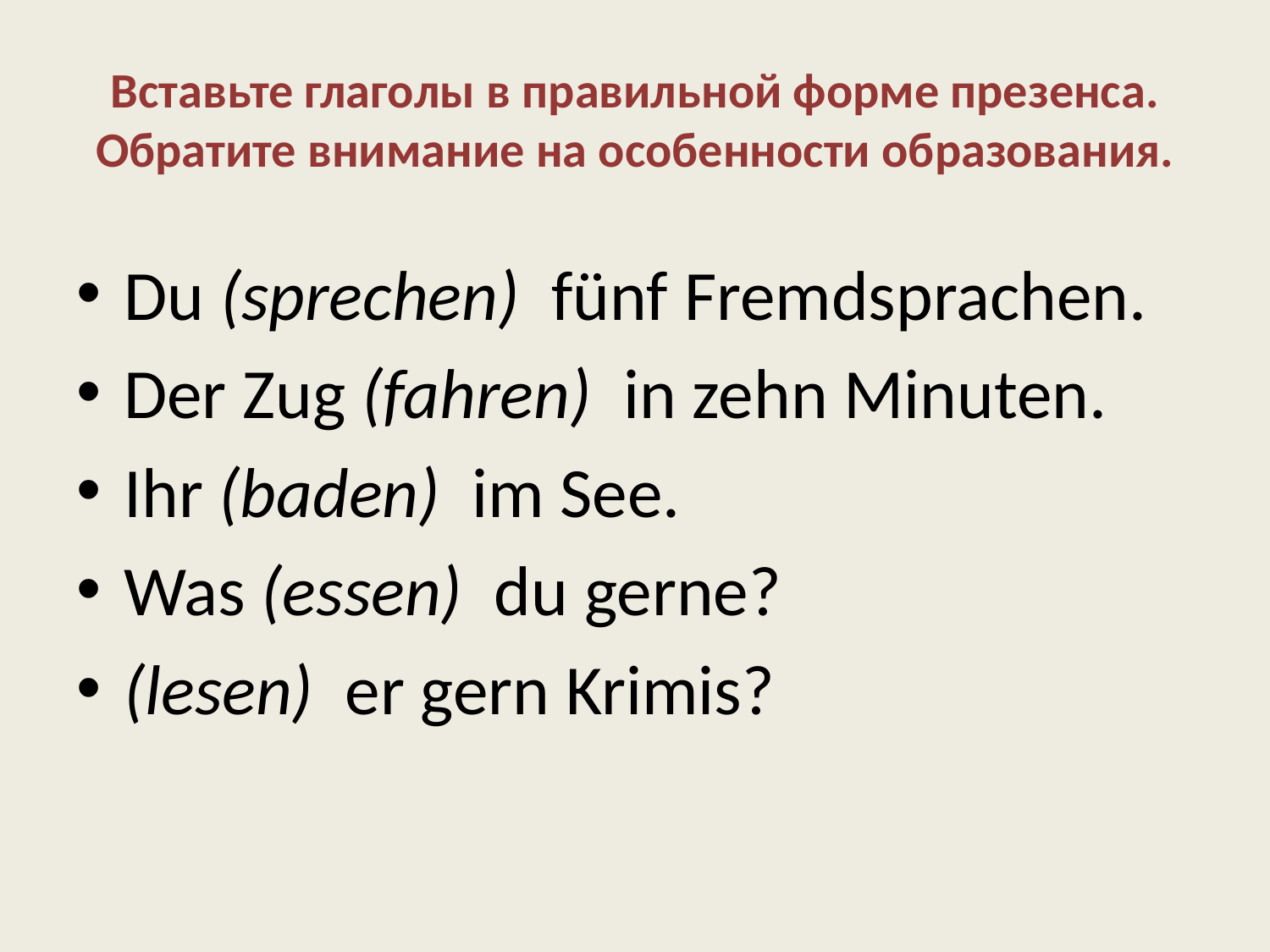

# Вставьте глаголы в правильной форме презенса. Обратите внимание на особенности образования.
Du (sprechen)  fünf Fremdsprachen.
Der Zug (fahren)  in zehn Minuten.
Ihr (baden)  im See.
Was (essen)  du gerne?
(lesen)  er gern Krimis?